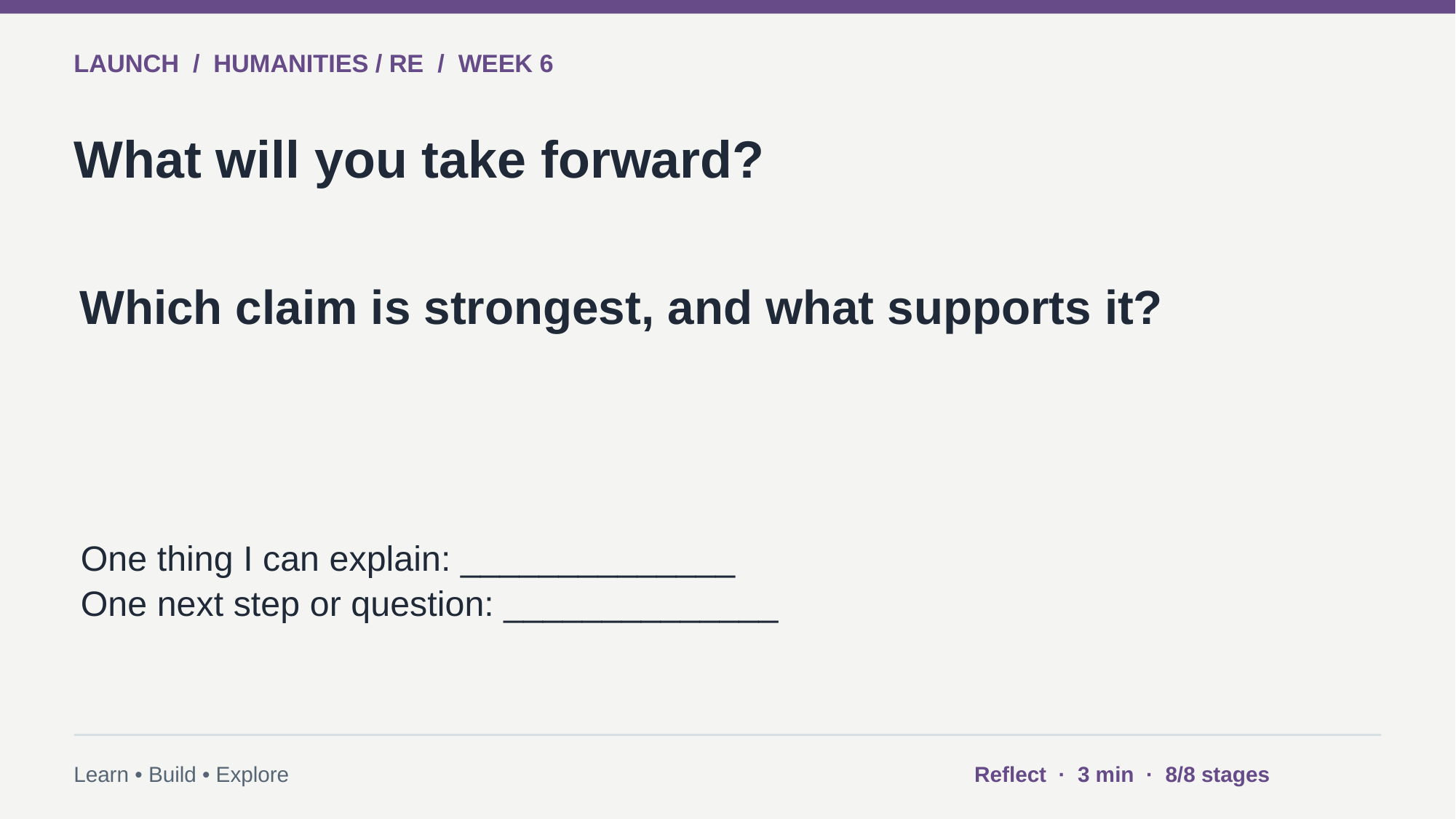

LAUNCH  /  HUMANITIES / RE  /  WEEK 6
What will you take forward?
Which claim is strongest, and what supports it?
One thing I can explain: ______________
One next step or question: ______________

Learn • Build • Explore
Reflect  ·  3 min  ·  8/8 stages